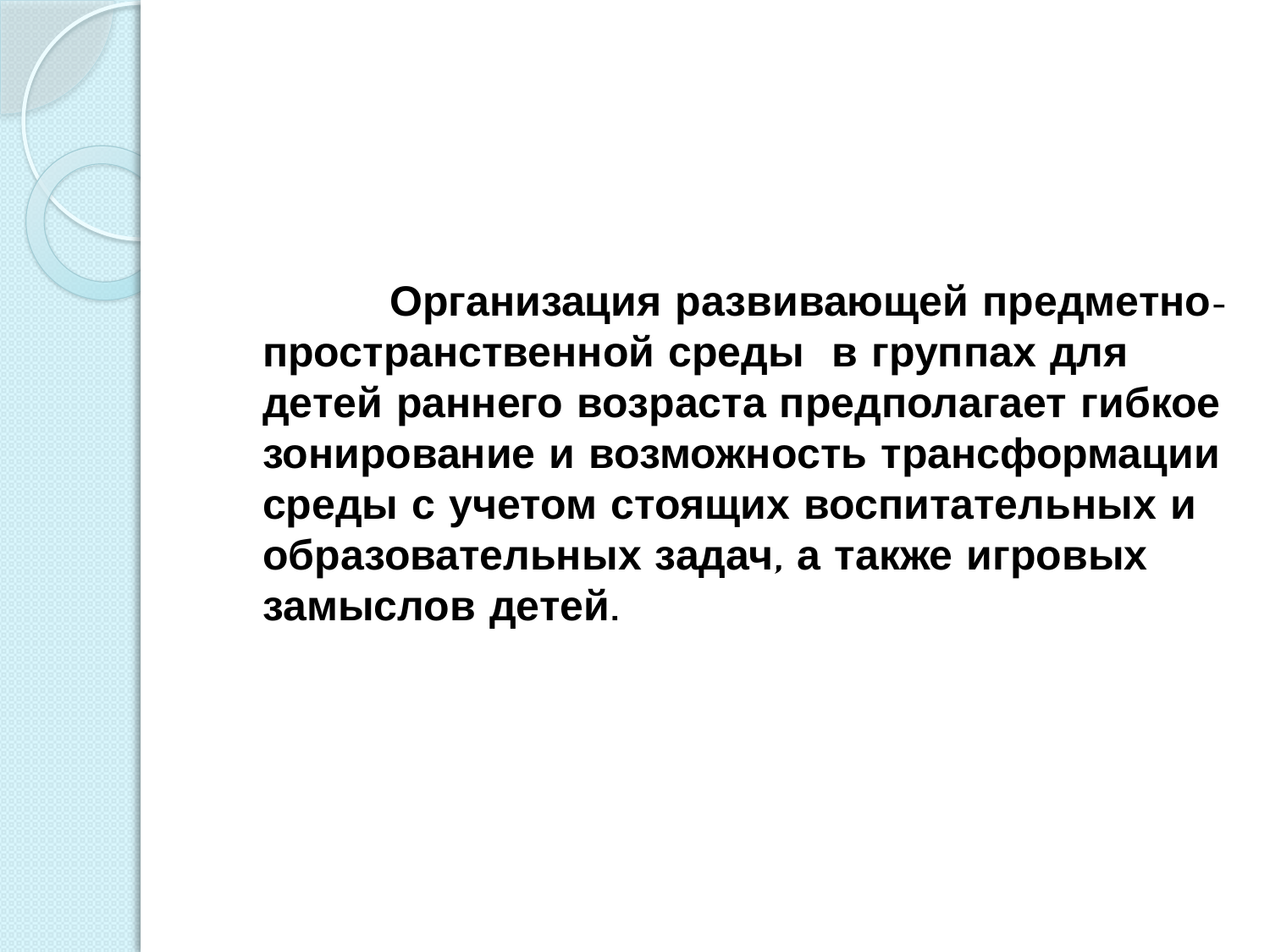

#
		Организация развивающей предметно-пространственной среды  в группах для детей раннего возраста предполагает гибкое зонирование и возможность трансформации среды с учетом стоящих воспитательных и образовательных задач, а также игровых замыслов детей.